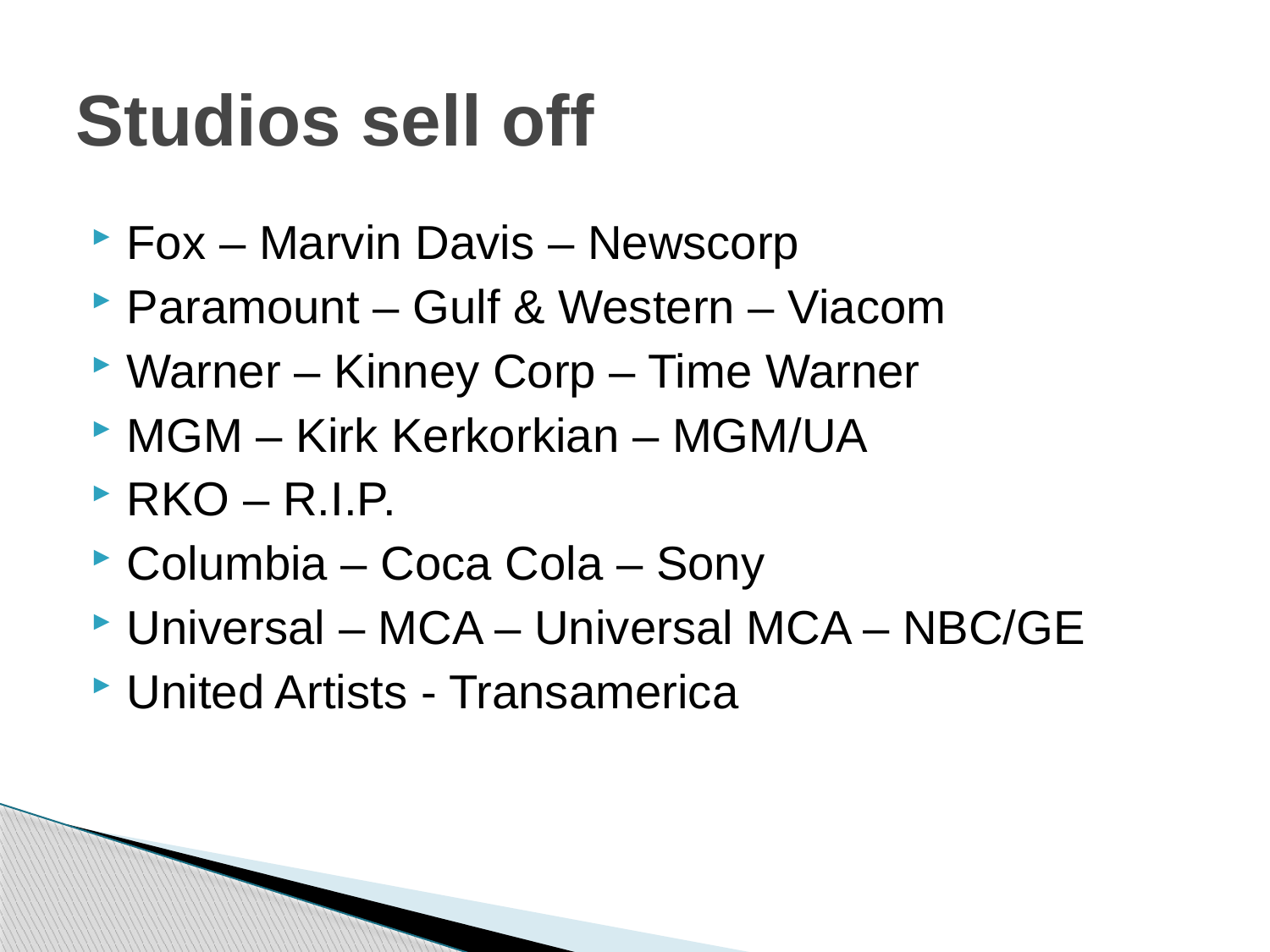

# Studios sell off
Fox – Marvin Davis – Newscorp
Paramount – Gulf & Western – Viacom
Warner – Kinney Corp – Time Warner
MGM – Kirk Kerkorkian – MGM/UA
RKO – R.I.P.
Columbia – Coca Cola – Sony
Universal – MCA – Universal MCA – NBC/GE
United Artists - Transamerica